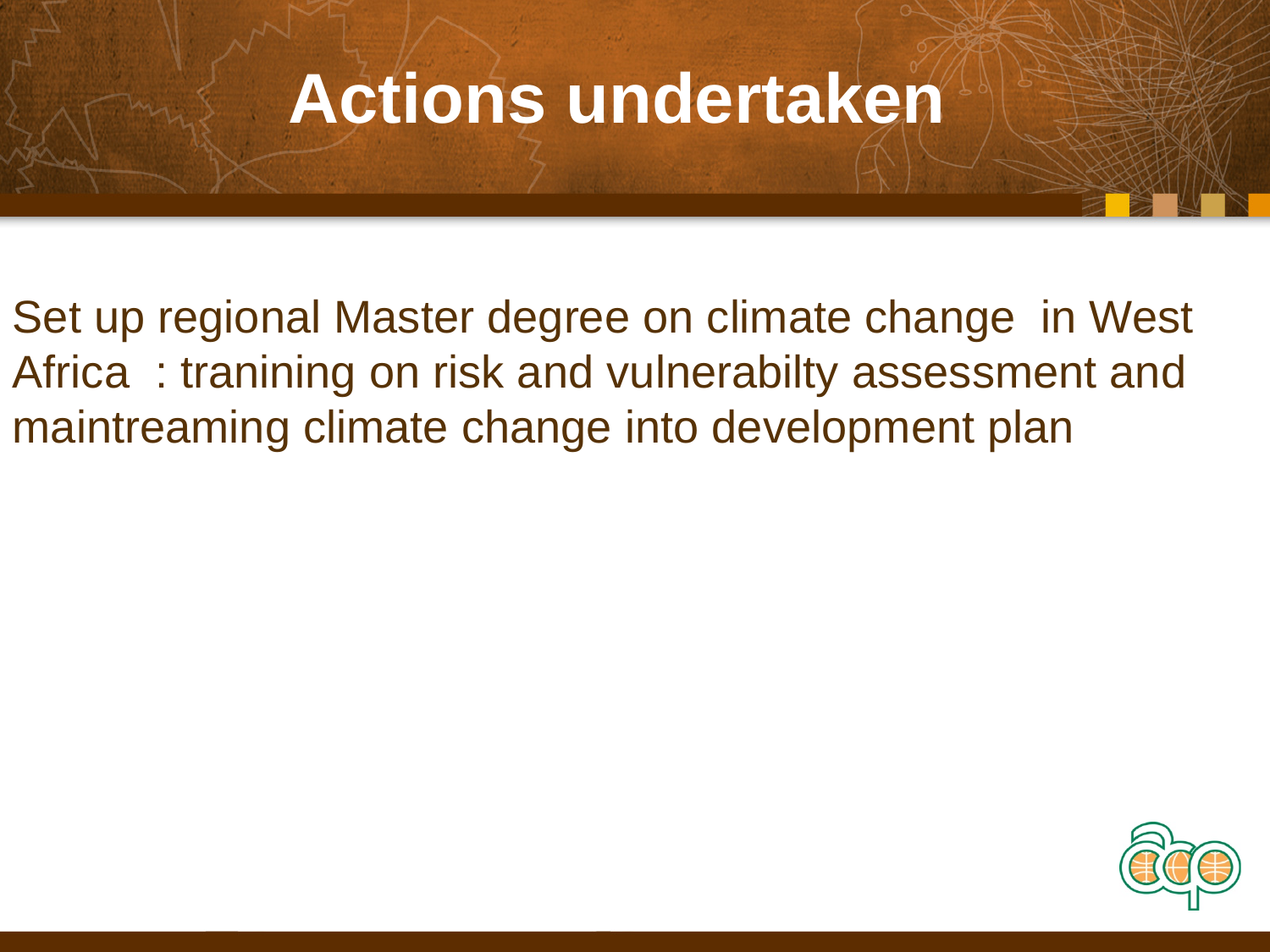

Actions undertaken
Set up regional Master degree on climate change  in West Africa  : tranining on risk and vulnerabilty assessment and maintreaming climate change into development plan